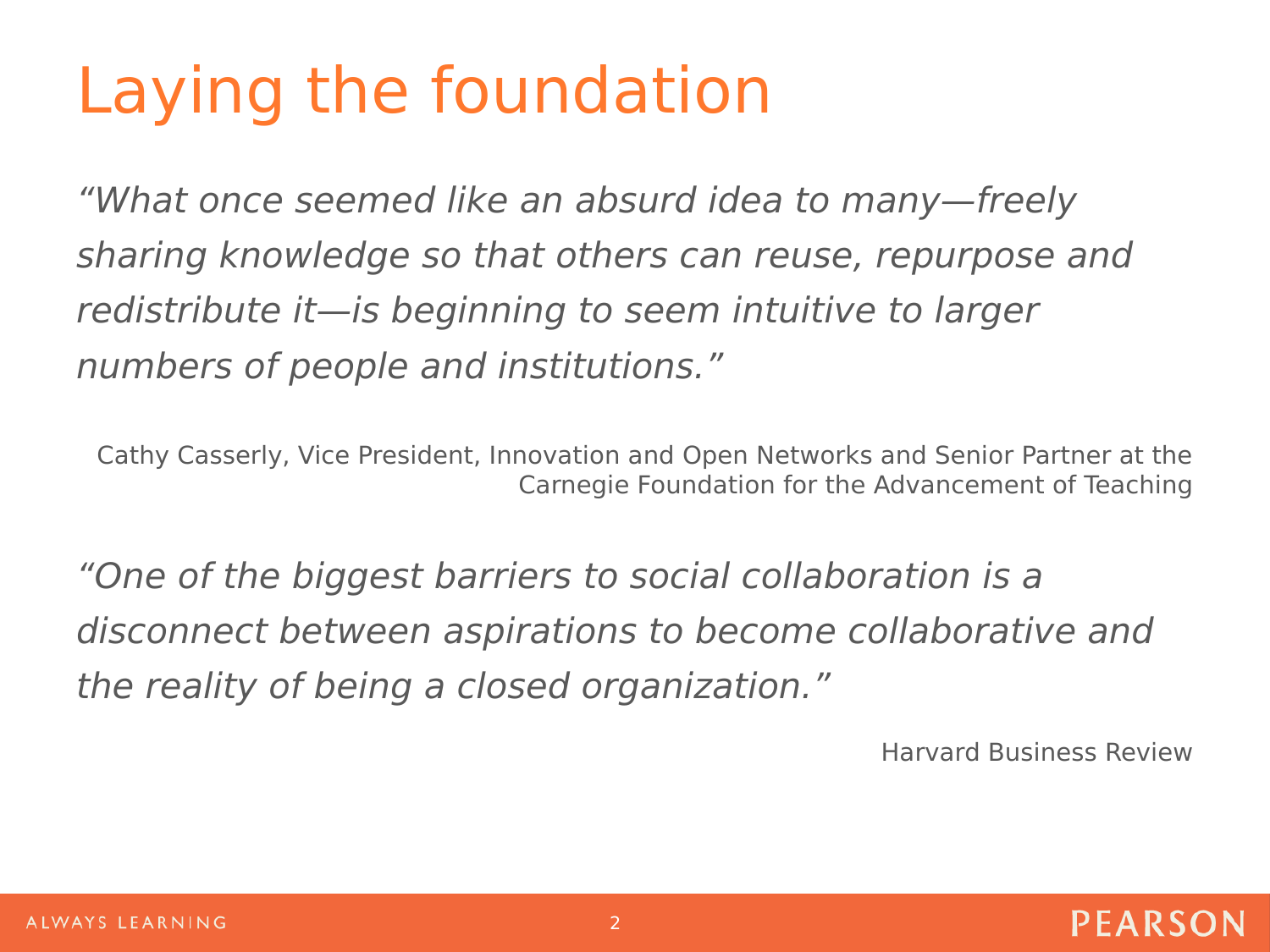

# Laying the foundation
“What once seemed like an absurd idea to many—freely sharing knowledge so that others can reuse, repurpose and redistribute it—is beginning to seem intuitive to larger numbers of people and institutions.”

Cathy Casserly, Vice President, Innovation and Open Networks and Senior Partner at the Carnegie Foundation for the Advancement of Teaching

“One of the biggest barriers to social collaboration is a disconnect between aspirations to become collaborative and the reality of being a closed organization.”
				Harvard Business Review

2